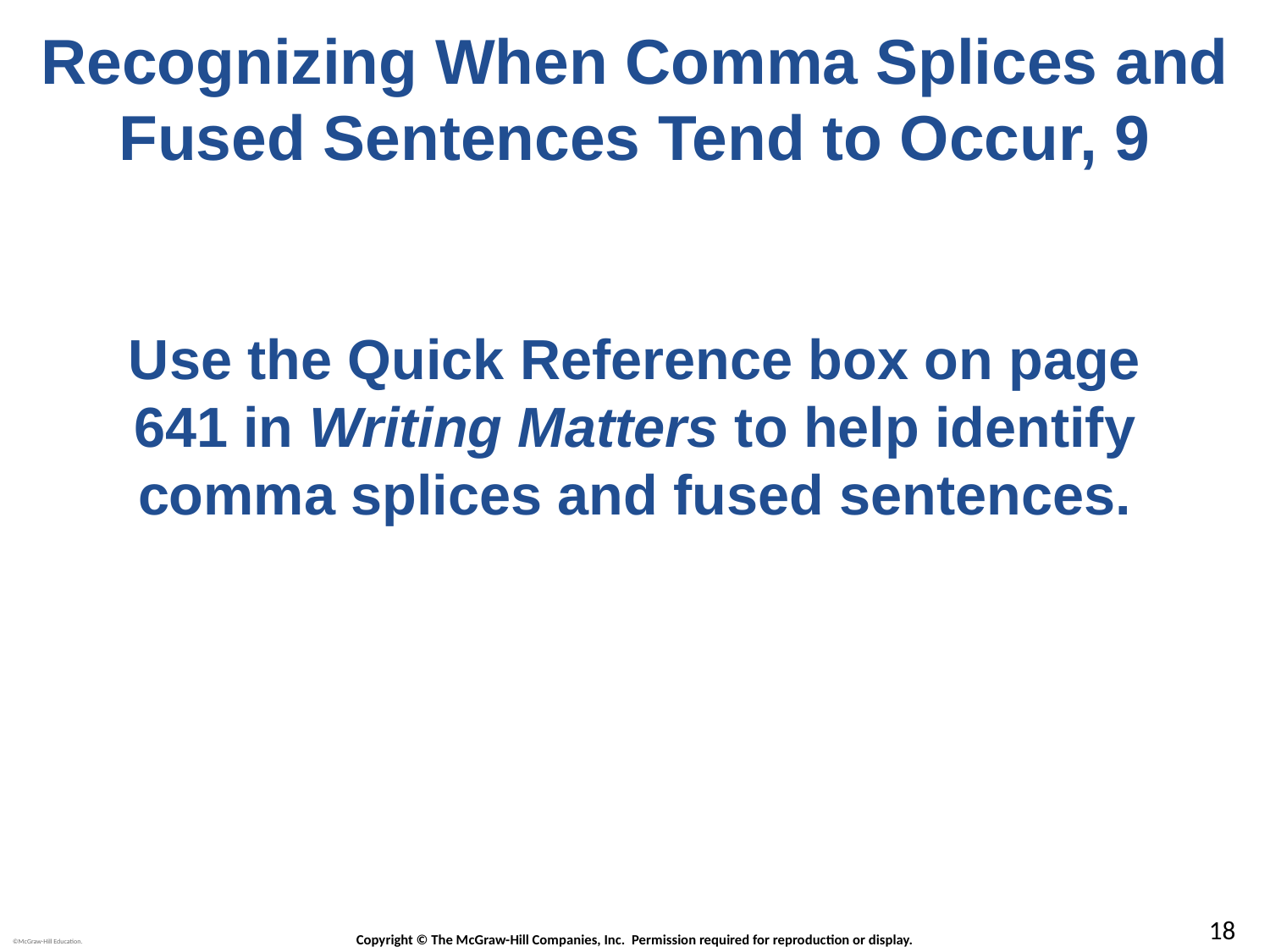

# Recognizing When Comma Splices and Fused Sentences Tend to Occur, 9
Use the Quick Reference box on page 641 in Writing Matters to help identify comma splices and fused sentences.